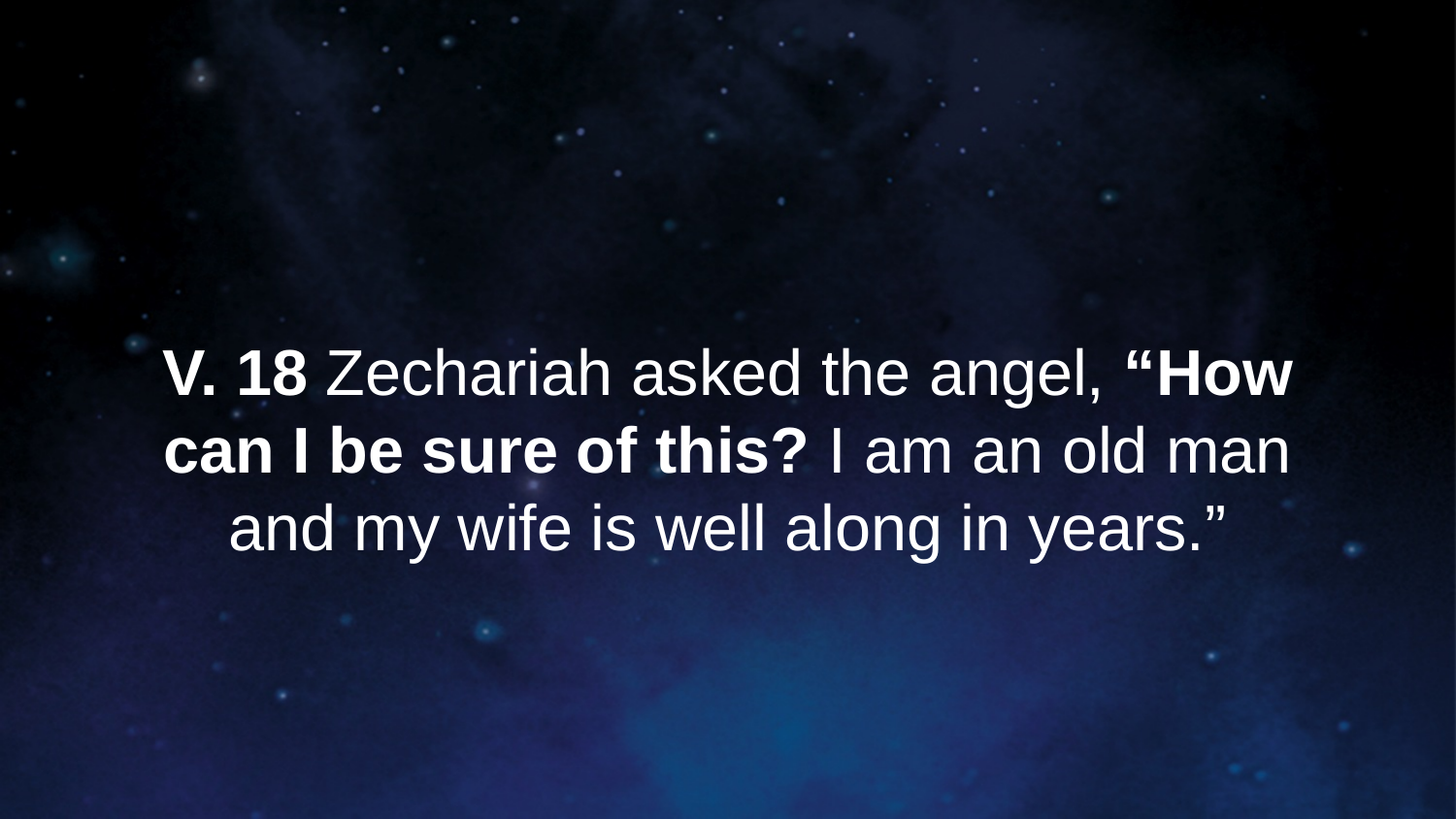

# V. 18 Zechariah asked the angel, “How can I be sure of this? I am an old man and my wife is well along in years.”